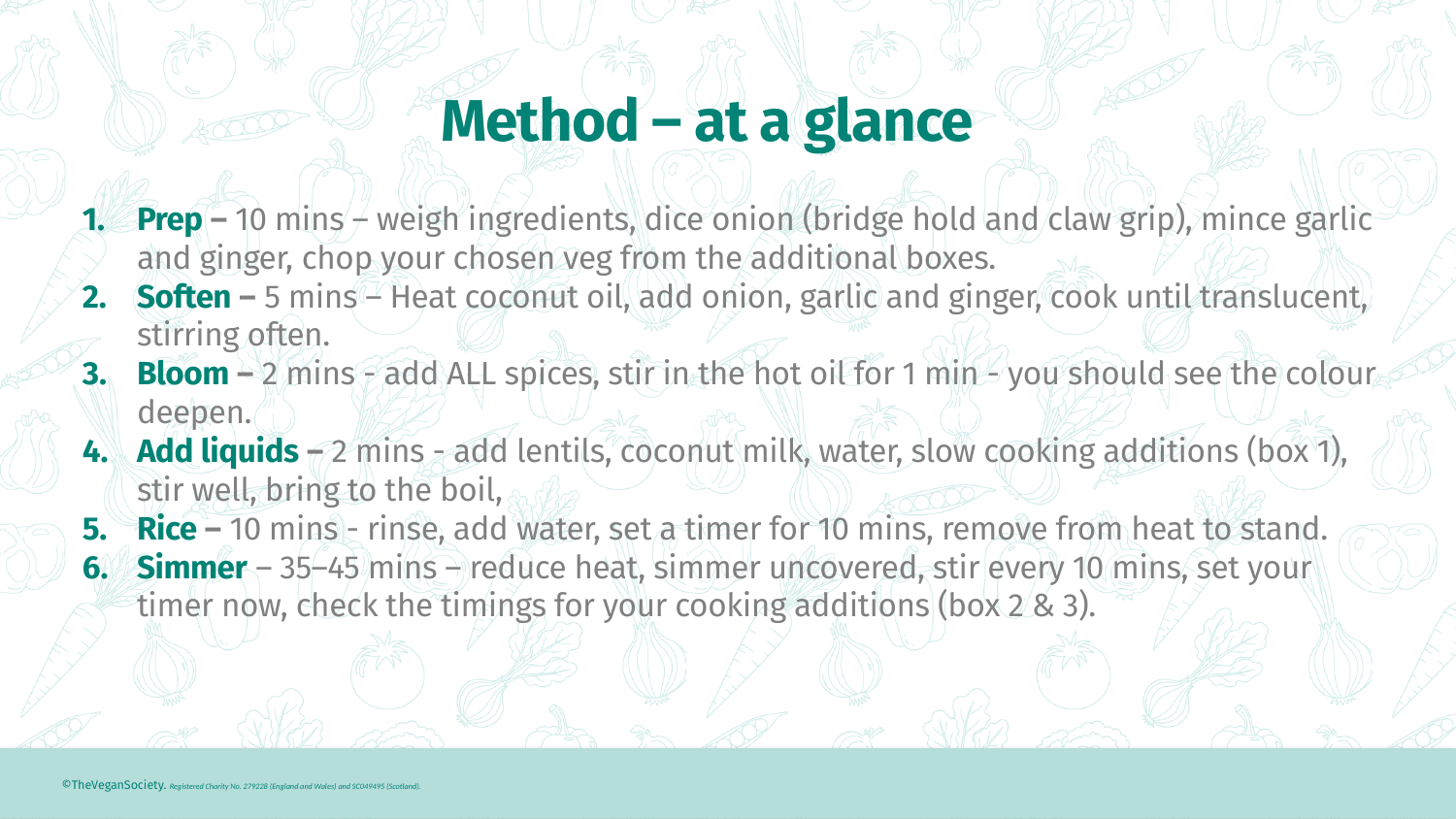

# Method – at a glance
Prep – 10 mins – weigh ingredients, dice onion (bridge hold and claw grip), mince garlic and ginger, chop your chosen veg from the additional boxes.
Soften – 5 mins – Heat coconut oil, add onion, garlic and ginger, cook until translucent, stirring often.
Bloom – 2 mins - add ALL spices, stir in the hot oil for 1 min - you should see the colour deepen.
Add liquids – 2 mins - add lentils, coconut milk, water, slow cooking additions (box 1), stir well, bring to the boil,
Rice – 10 mins - rinse, add water, set a timer for 10 mins, remove from heat to stand.
Simmer – 35–45 mins – reduce heat, simmer uncovered, stir every 10 mins, set your timer now, check the timings for your cooking additions (box 2 & 3).